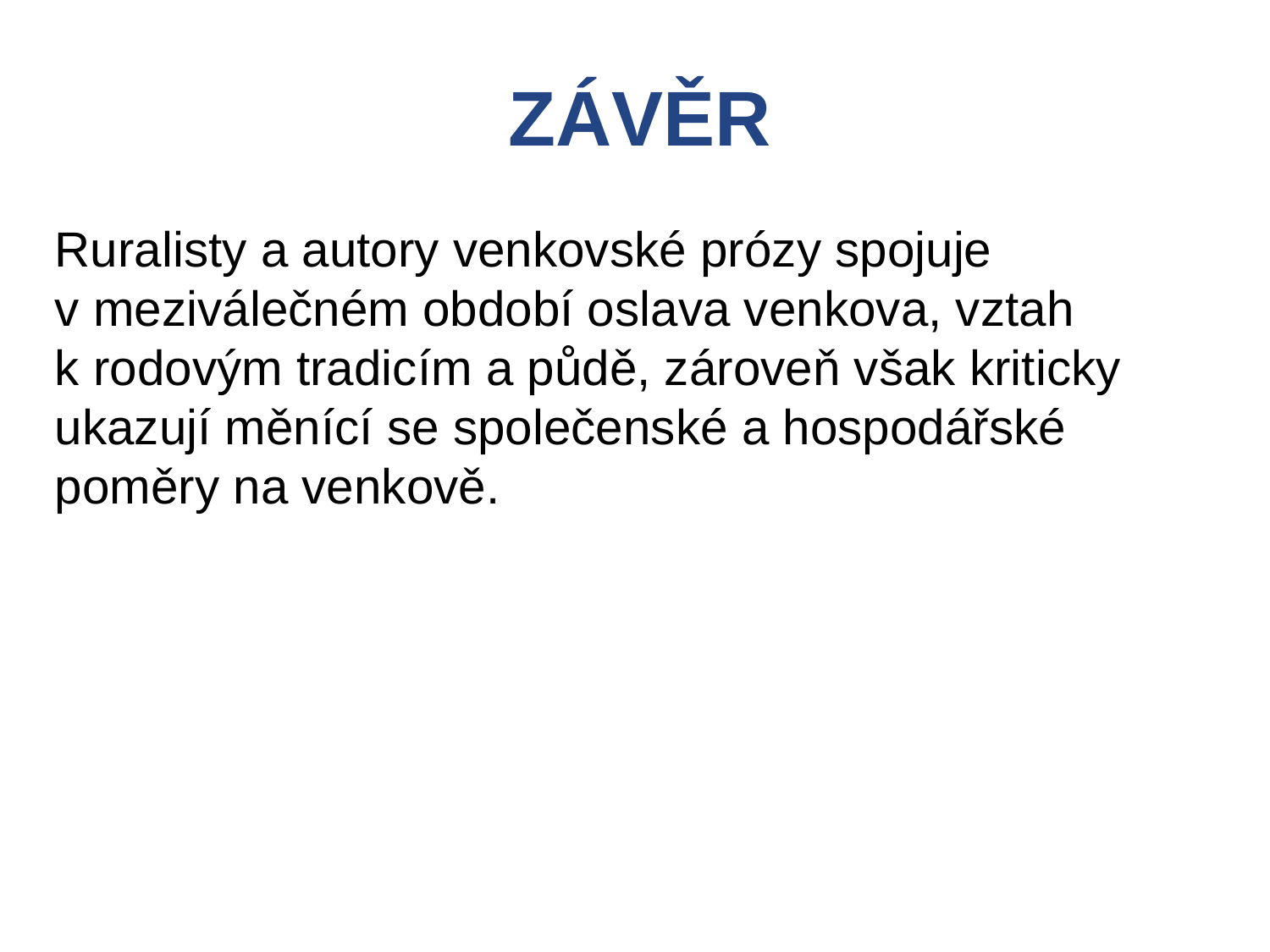

ZÁVĚR
Ruralisty a autory venkovské prózy spojuje
v meziválečném období oslava venkova, vztah
k rodovým tradicím a půdě, zároveň však kriticky ukazují měnící se společenské a hospodářské poměry na venkově.